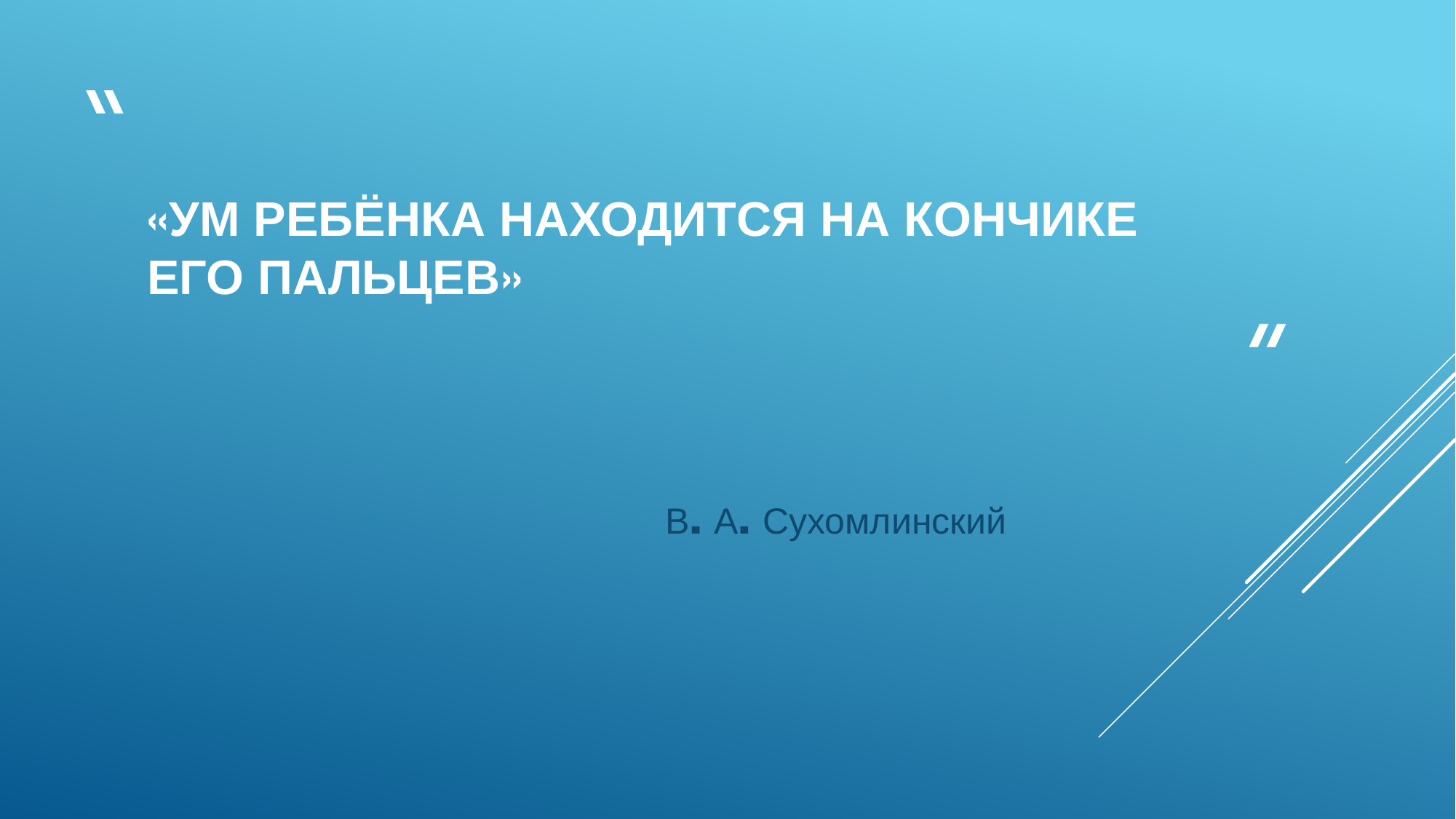

# «Ум ребёнка находится на кончике его пальцев»
                                               В. А. Сухомлинский